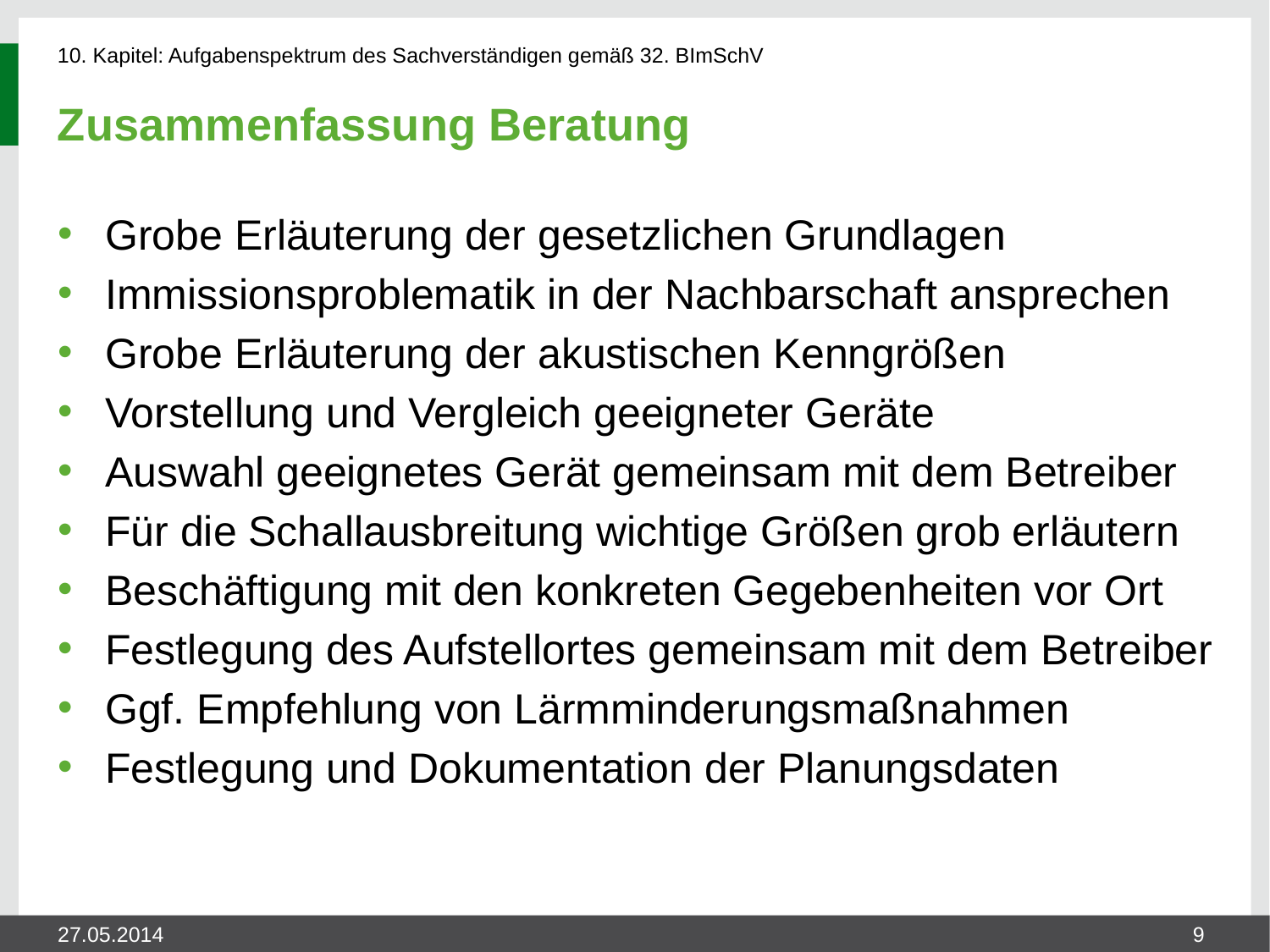

# Zusammenfassung Beratung
Grobe Erläuterung der gesetzlichen Grundlagen
Immissionsproblematik in der Nachbarschaft ansprechen
Grobe Erläuterung der akustischen Kenngrößen
Vorstellung und Vergleich geeigneter Geräte
Auswahl geeignetes Gerät gemeinsam mit dem Betreiber
Für die Schallausbreitung wichtige Größen grob erläutern
Beschäftigung mit den konkreten Gegebenheiten vor Ort
Festlegung des Aufstellortes gemeinsam mit dem Betreiber
Ggf. Empfehlung von Lärmminderungsmaßnahmen
Festlegung und Dokumentation der Planungsdaten

27.05.2014
9